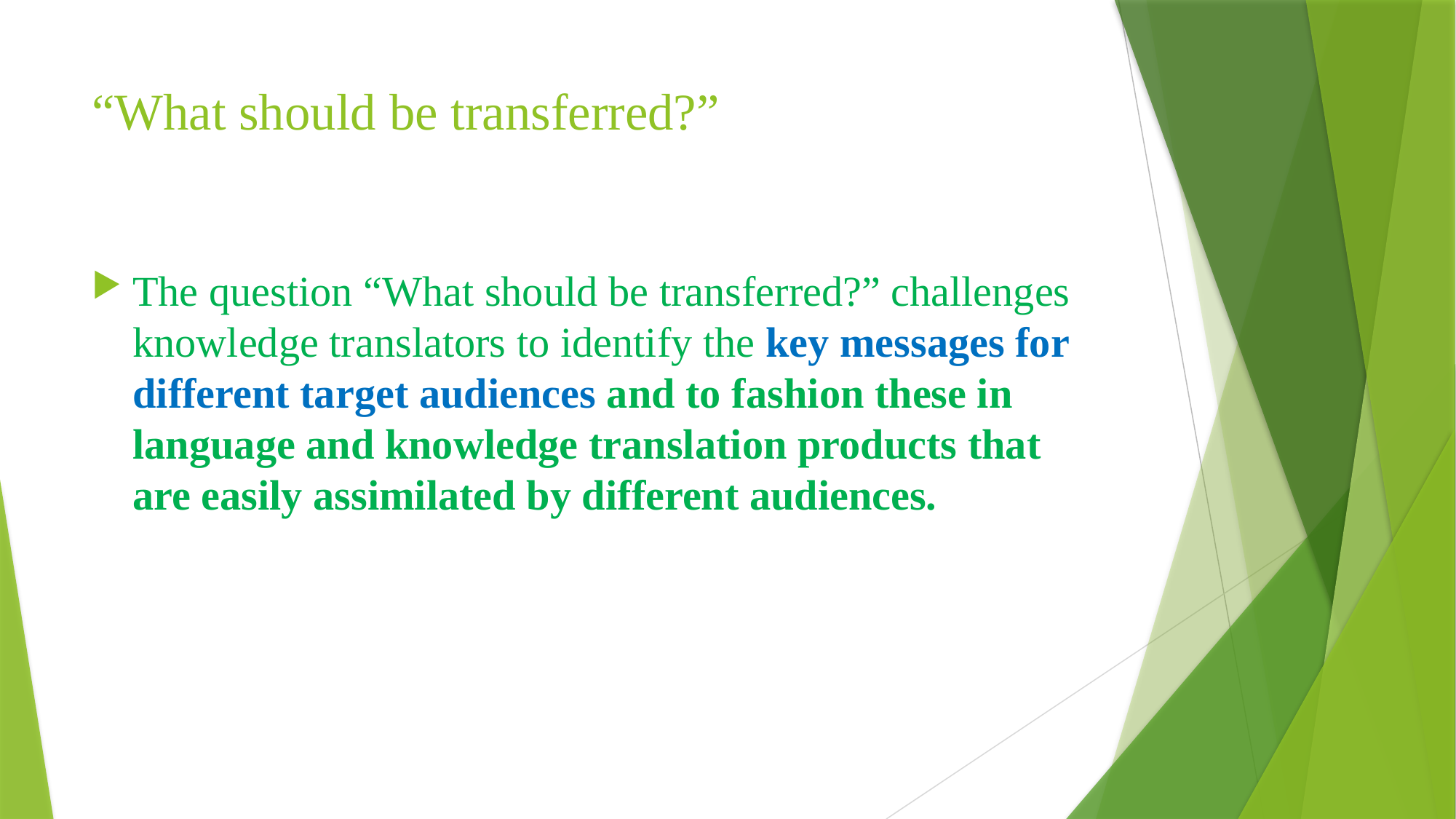

“What should be transferred?”
The question “What should be transferred?” challenges knowledge translators to identify the key messages for different target audiences and to fashion these in language and knowledge translation products that are easily assimilated by different audiences.